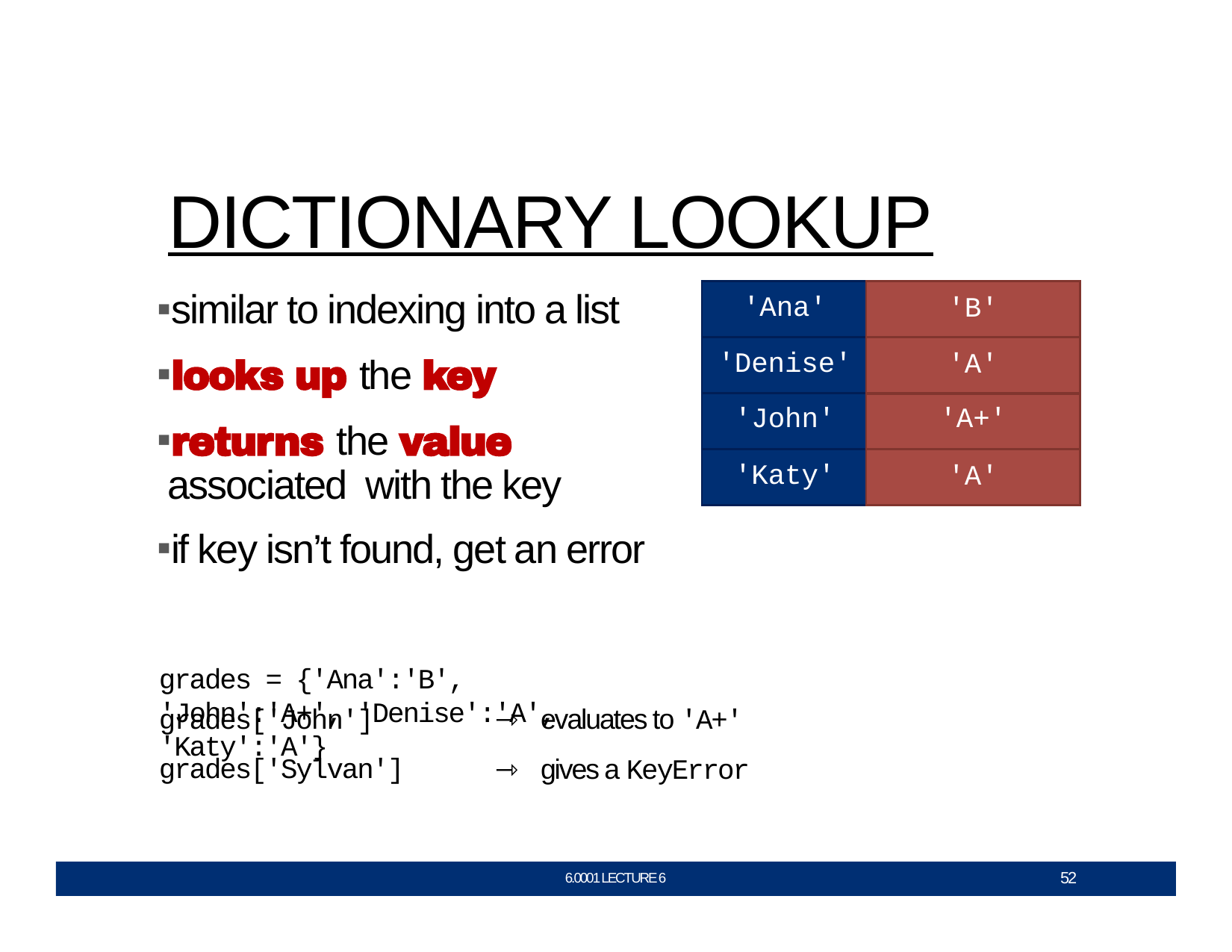

# DICTIONARY LOOKUP
similar to indexing into a list
looks up the key
returns the value associated  with the key
if key isn’t found, get an error

grades = {'Ana':'B', 'John':'A+', 'Denise':'A', 'Katy':'A'}
| 'Ana' | 'B' |
| --- | --- |
| 'Denise' | 'A' |
| 'John' | 'A+' |
| 'Katy' | 'A' |
grades['John']  grades['Sylvan']
⇾	evaluates to 'A+'
⇾ 	gives a KeyError
52
6.0001 LECTURE 6